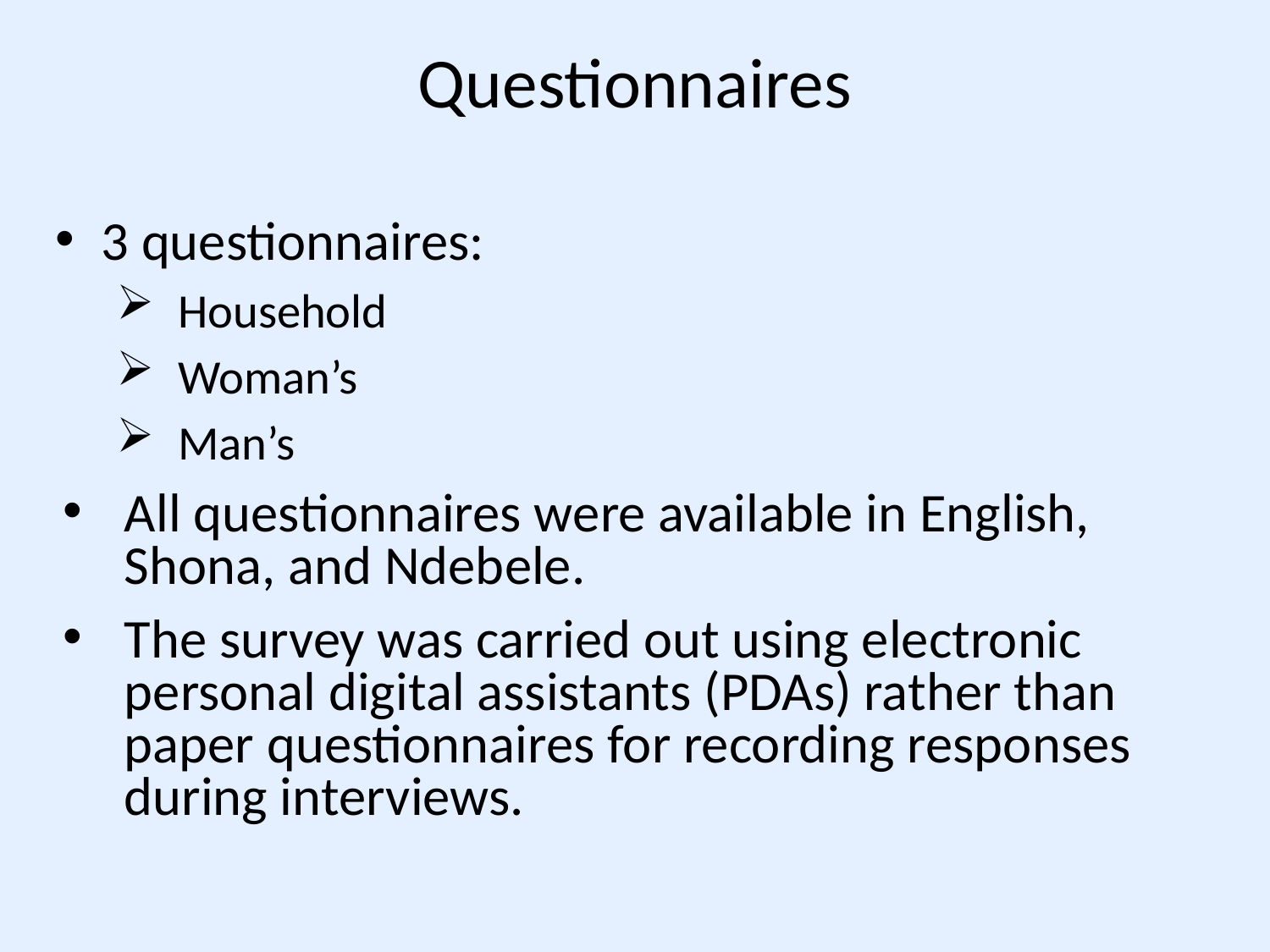

# Questionnaires
3 questionnaires:
Household
Woman’s
Man’s
All questionnaires were available in English, Shona, and Ndebele.
The survey was carried out using electronic personal digital assistants (PDAs) rather than paper questionnaires for recording responses during interviews.